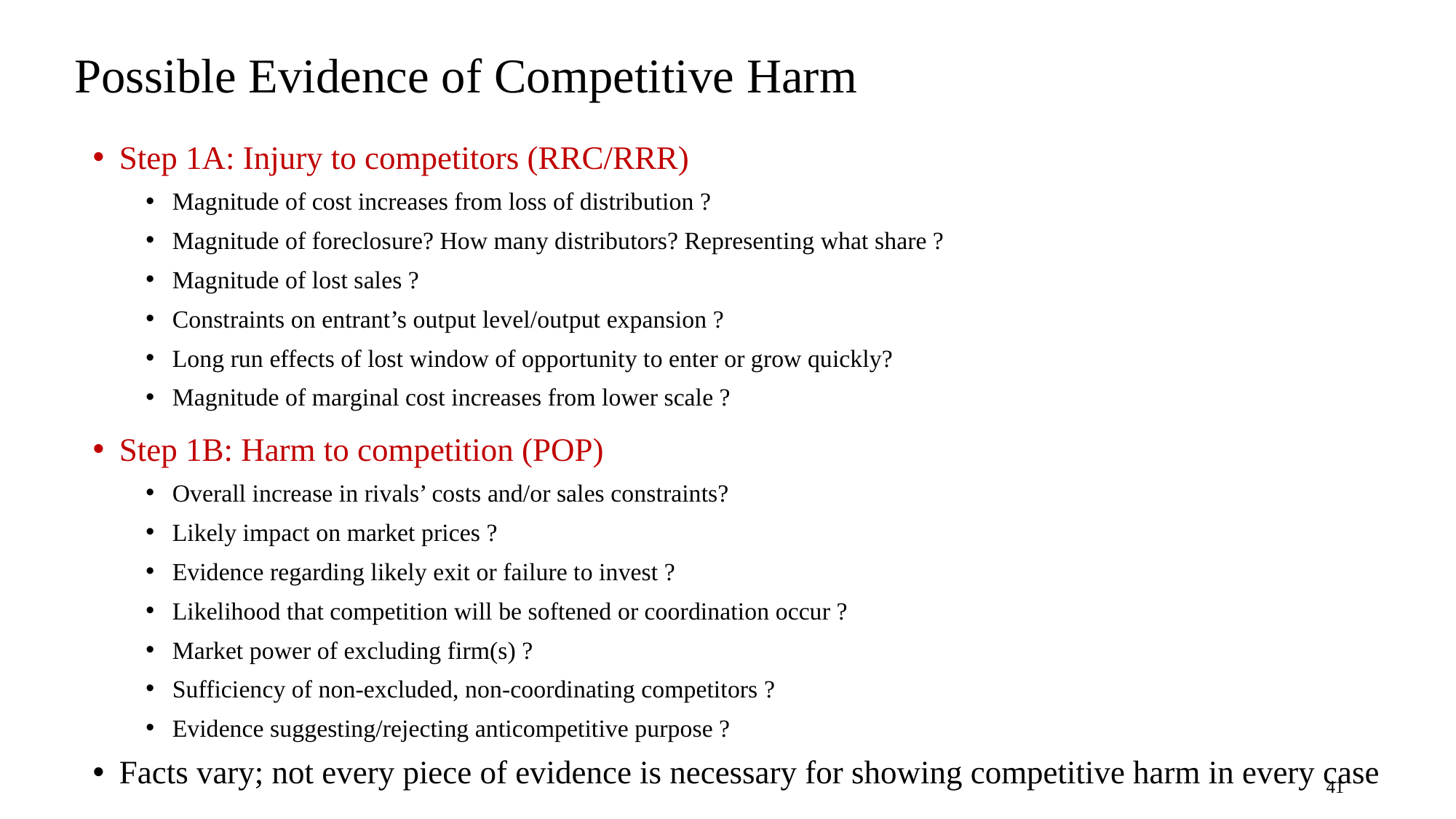

# Possible Evidence of Competitive Harm
Step 1A: Injury to competitors (RRC/RRR)
Magnitude of cost increases from loss of distribution ?
Magnitude of foreclosure? How many distributors? Representing what share ?
Magnitude of lost sales ?
Constraints on entrant’s output level/output expansion ?
Long run effects of lost window of opportunity to enter or grow quickly?
Magnitude of marginal cost increases from lower scale ?
Step 1B: Harm to competition (POP)
Overall increase in rivals’ costs and/or sales constraints?
Likely impact on market prices ?
Evidence regarding likely exit or failure to invest ?
Likelihood that competition will be softened or coordination occur ?
Market power of excluding firm(s) ?
Sufficiency of non-excluded, non-coordinating competitors ?
Evidence suggesting/rejecting anticompetitive purpose ?
Facts vary; not every piece of evidence is necessary for showing competitive harm in every case

41